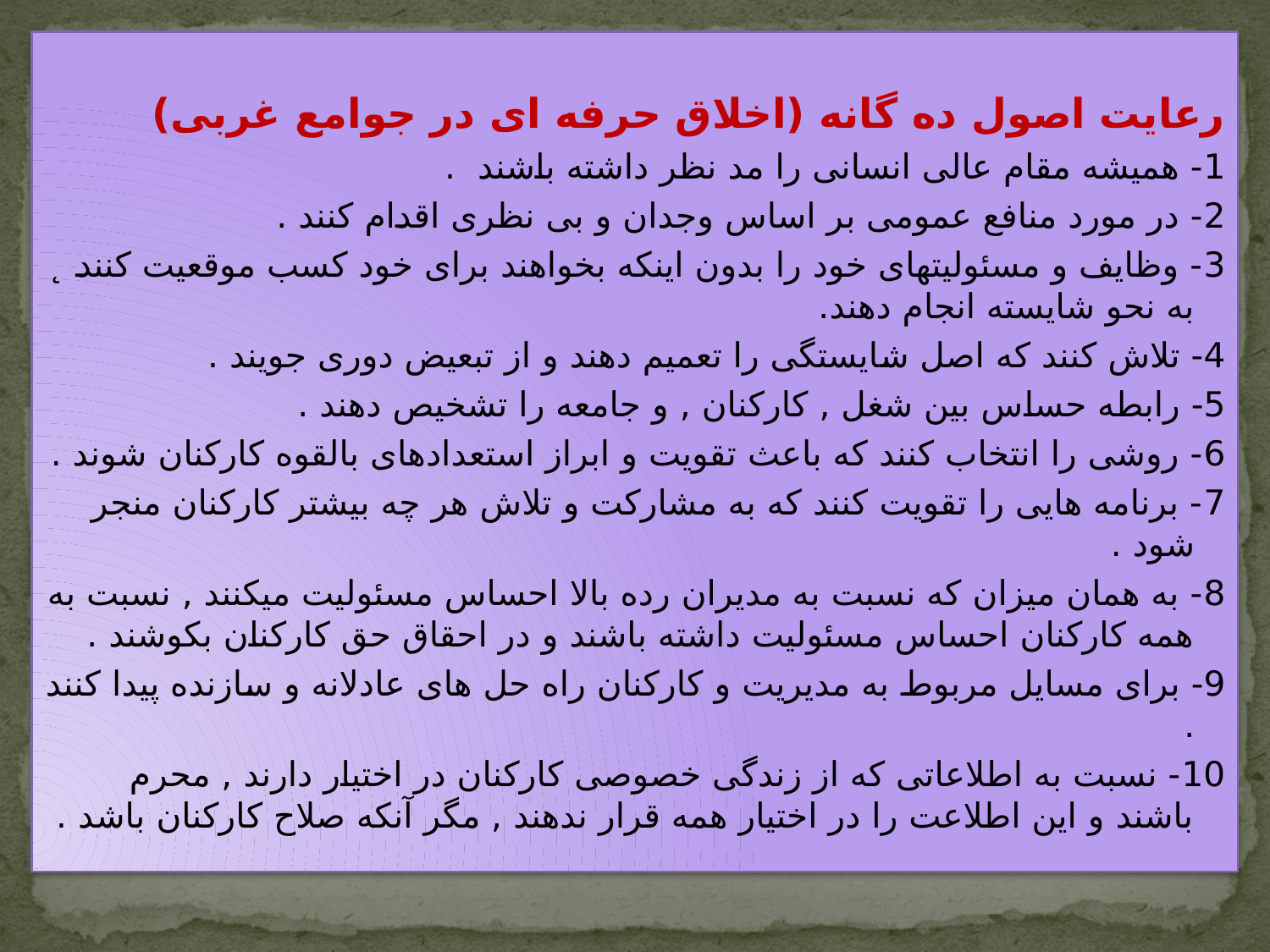

رعایت اصول ده گانه (اخلاق حرفه ای در جوامع غربی)
1- همیشه مقام عالی انسانی را مد نظر داشته باشند  .
2- در مورد منافع عمومی بر اساس وجدان و بی نظری اقدام کنند .
3- وظایف و مسئولیتهای خود را بدون اینکه بخواهند برای خود کسب موقعیت کنند ̨ به نحو شایسته انجام دهند.
4- تلاش کنند که اصل شایستگی را تعمیم دهند و از تبعیض دوری جویند .
5- رابطه حساس بین شغل , کارکنان , و جامعه را تشخیص دهند .
6- روشی را انتخاب کنند که باعث تقویت و ابراز استعدادهای بالقوه کارکنان شوند .
7- برنامه هایی را تقویت کنند که به مشارکت و تلاش هر چه بیشتر کارکنان منجر شود .
8- به همان میزان که نسبت به مدیران رده بالا احساس مسئولیت میکنند , نسبت به همه کارکنان احساس مسئولیت داشته باشند و در احقاق حق کارکنان بکوشند .
9- برای مسایل مربوط به مدیریت و کارکنان راه حل های عادلانه و سازنده پیدا کنند .
10- نسبت به اطلاعاتی که از زندگی خصوصی کارکنان در اختیار دارند , محرم باشند و این اطلاعت را در اختیار همه قرار ندهند , مگر آنکه صلاح کارکنان باشد .